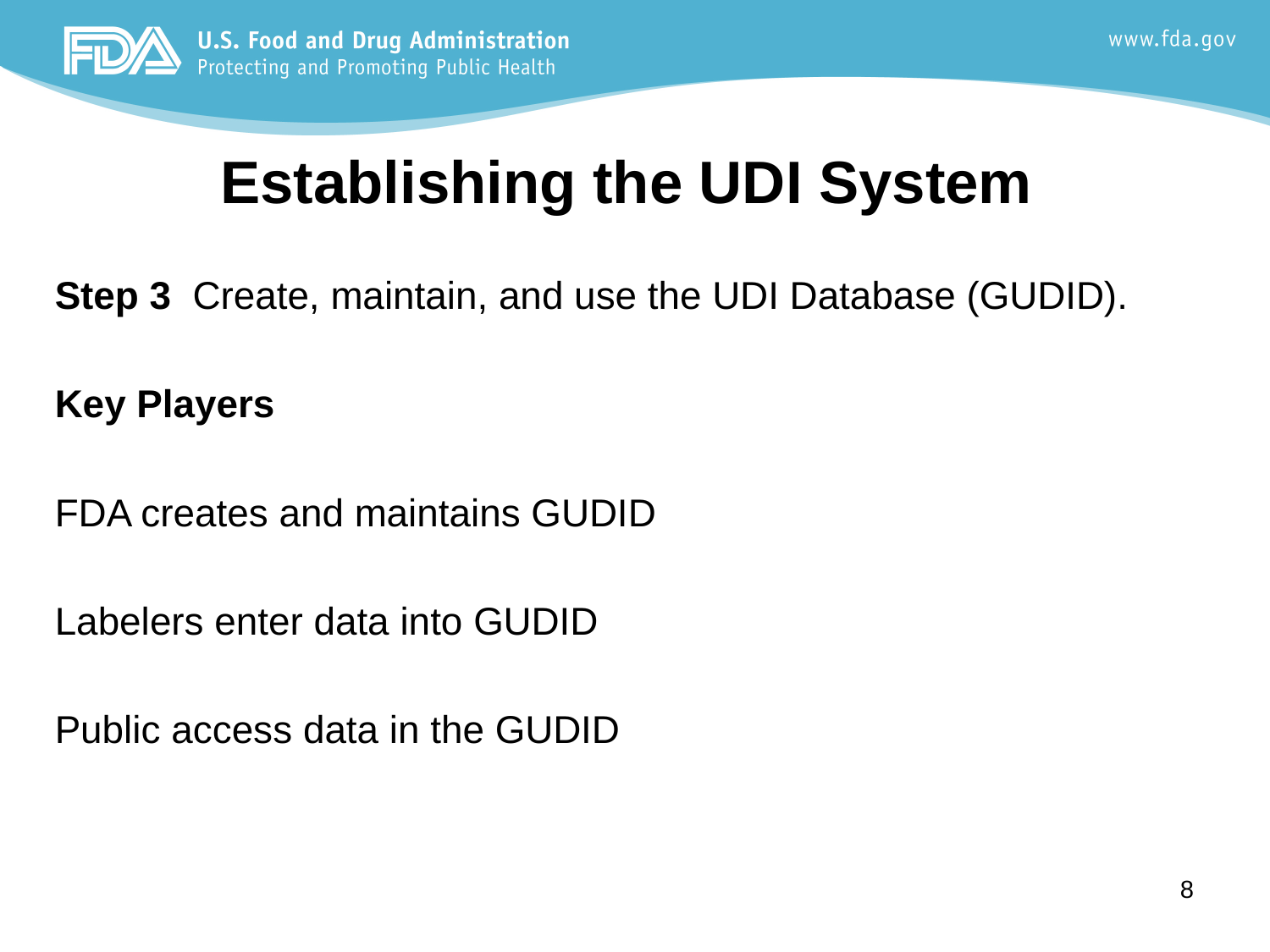

Establishing the UDI System
Step 3  Create, maintain, and use the UDI Database (GUDID).

Key Players

FDA creates and maintains GUDID

Labelers enter data into GUDID

Public access data in the GUDID

8